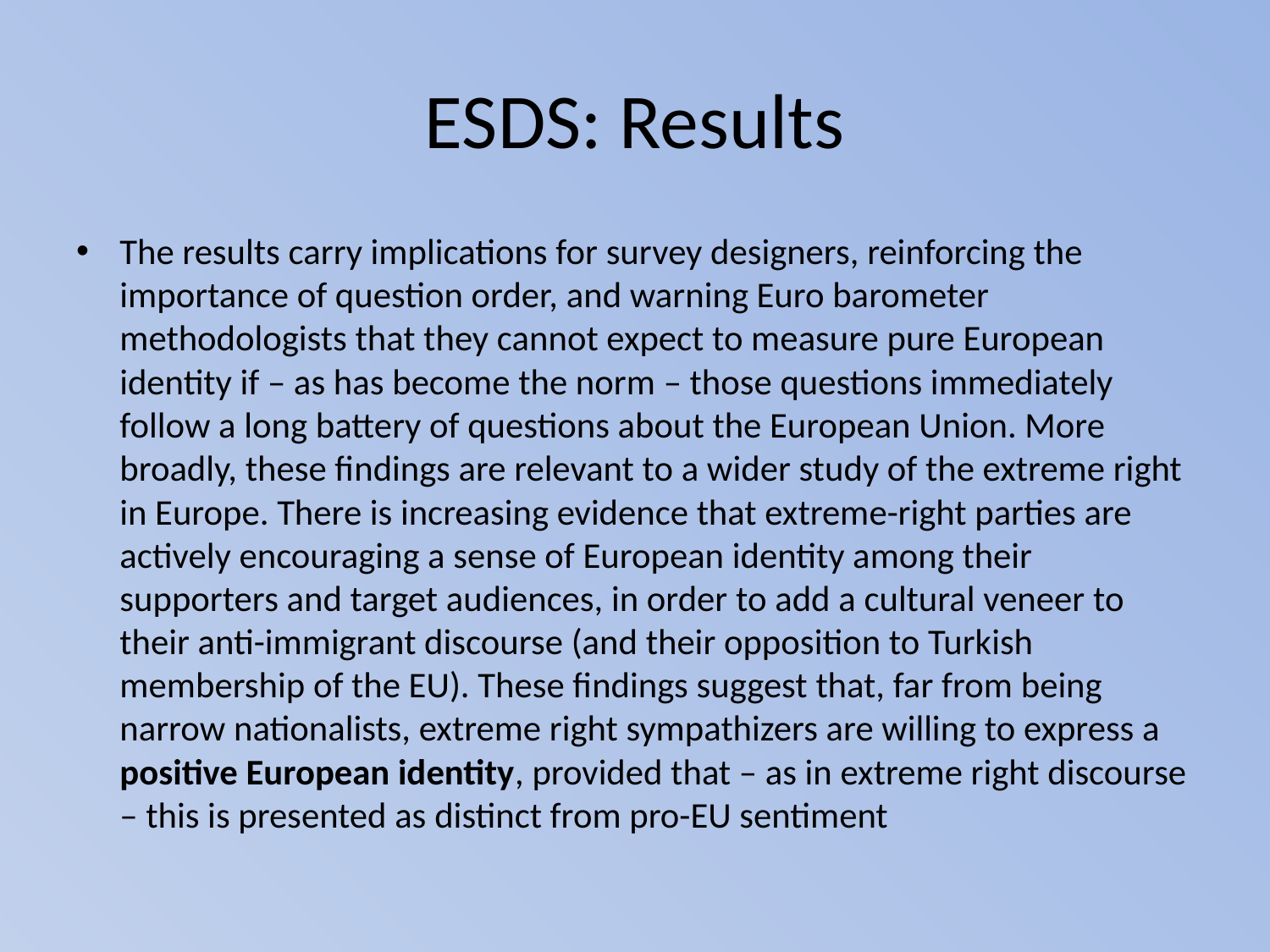

# ESDS: Results
The results carry implications for survey designers, reinforcing the importance of question order, and warning Euro barometer methodologists that they cannot expect to measure pure European identity if – as has become the norm – those questions immediately follow a long battery of questions about the European Union. More broadly, these findings are relevant to a wider study of the extreme right in Europe. There is increasing evidence that extreme-right parties are actively encouraging a sense of European identity among their supporters and target audiences, in order to add a cultural veneer to their anti-immigrant discourse (and their opposition to Turkish membership of the EU). These findings suggest that, far from being narrow nationalists, extreme right sympathizers are willing to express a positive European identity, provided that – as in extreme right discourse – this is presented as distinct from pro-EU sentiment